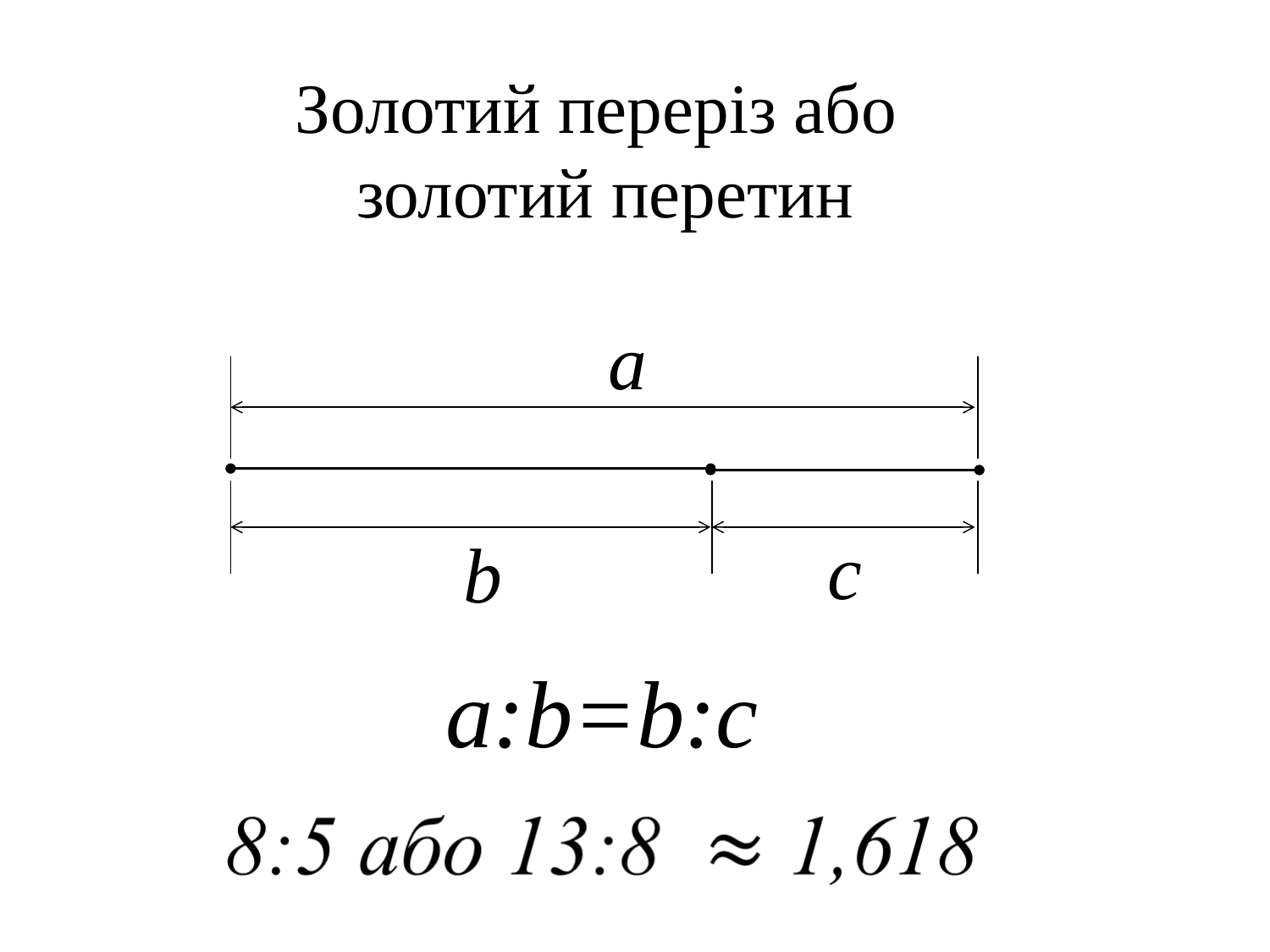

Золотий переріз або
золотий перетин
a
c
b
a:b=b:c